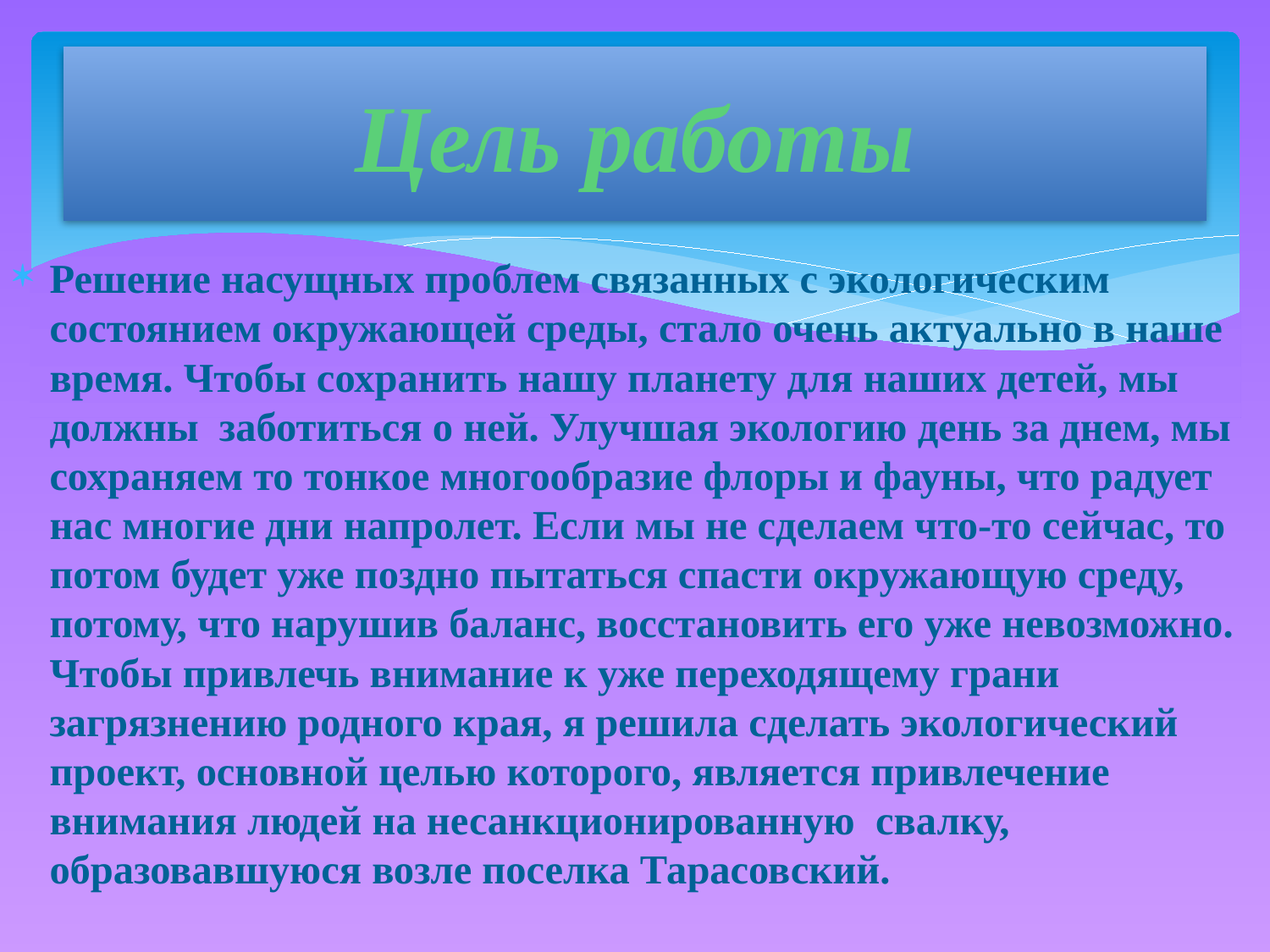

# Цель работы
Решение насущных проблем связанных с экологическим состоянием окружающей среды, стало очень актуально в наше время. Чтобы сохранить нашу планету для наших детей, мы должны  заботиться о ней. Улучшая экологию день за днем, мы сохраняем то тонкое многообразие флоры и фауны, что радует нас многие дни напролет. Если мы не сделаем что-то сейчас, то потом будет уже поздно пытаться спасти окружающую среду, потому, что нарушив баланс, восстановить его уже невозможно. Чтобы привлечь внимание к уже переходящему грани загрязнению родного края, я решила сделать экологический проект, основной целью которого, является привлечение внимания людей на несанкционированную  свалку, образовавшуюся возле поселка Тарасовский.